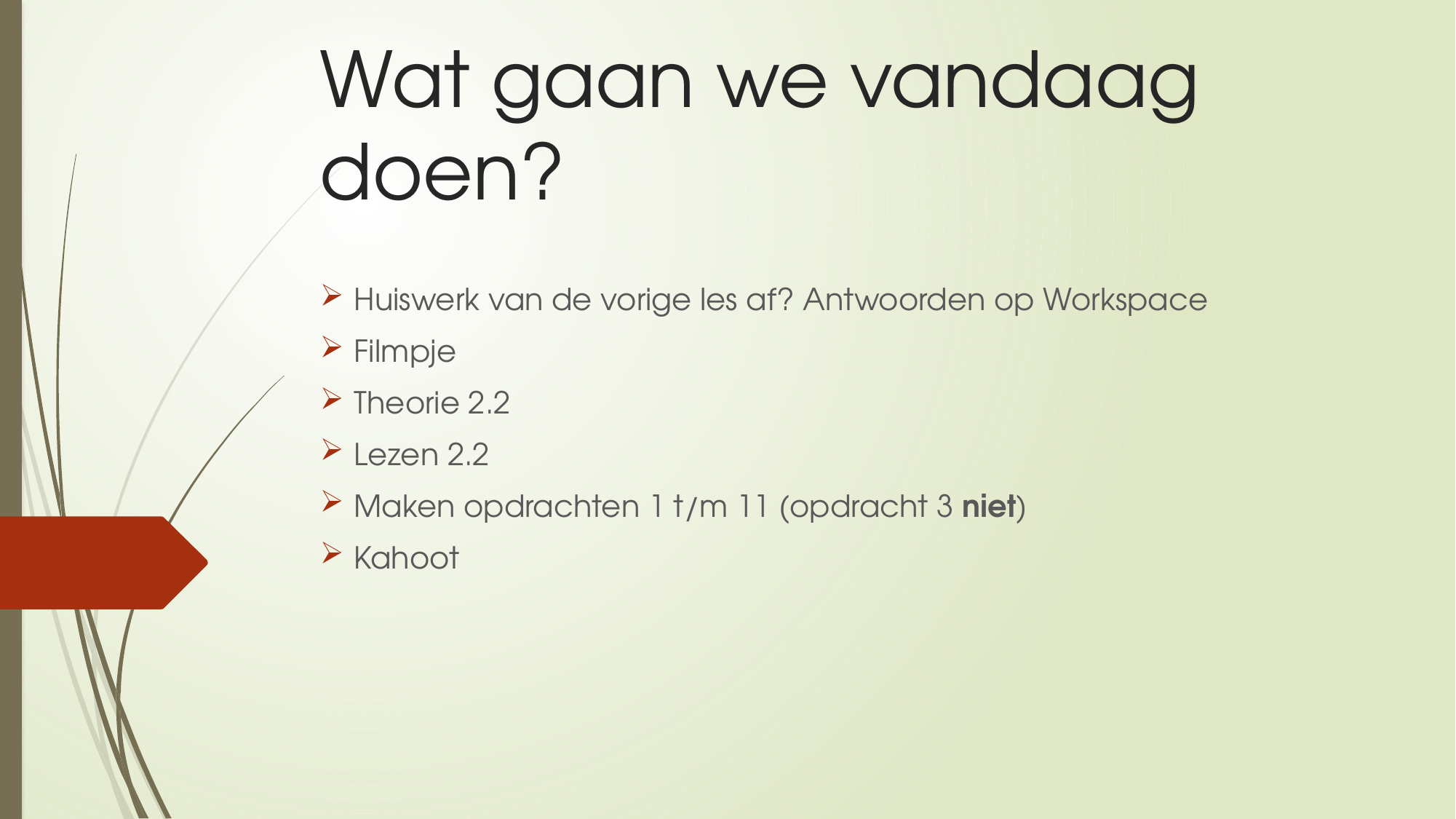

# Wat gaan we vandaag doen?
Huiswerk van de vorige les af? Antwoorden op Workspace
Filmpje
Theorie 2.2
Lezen 2.2
Maken opdrachten 1 t/m 11 (opdracht 3 niet)
Kahoot